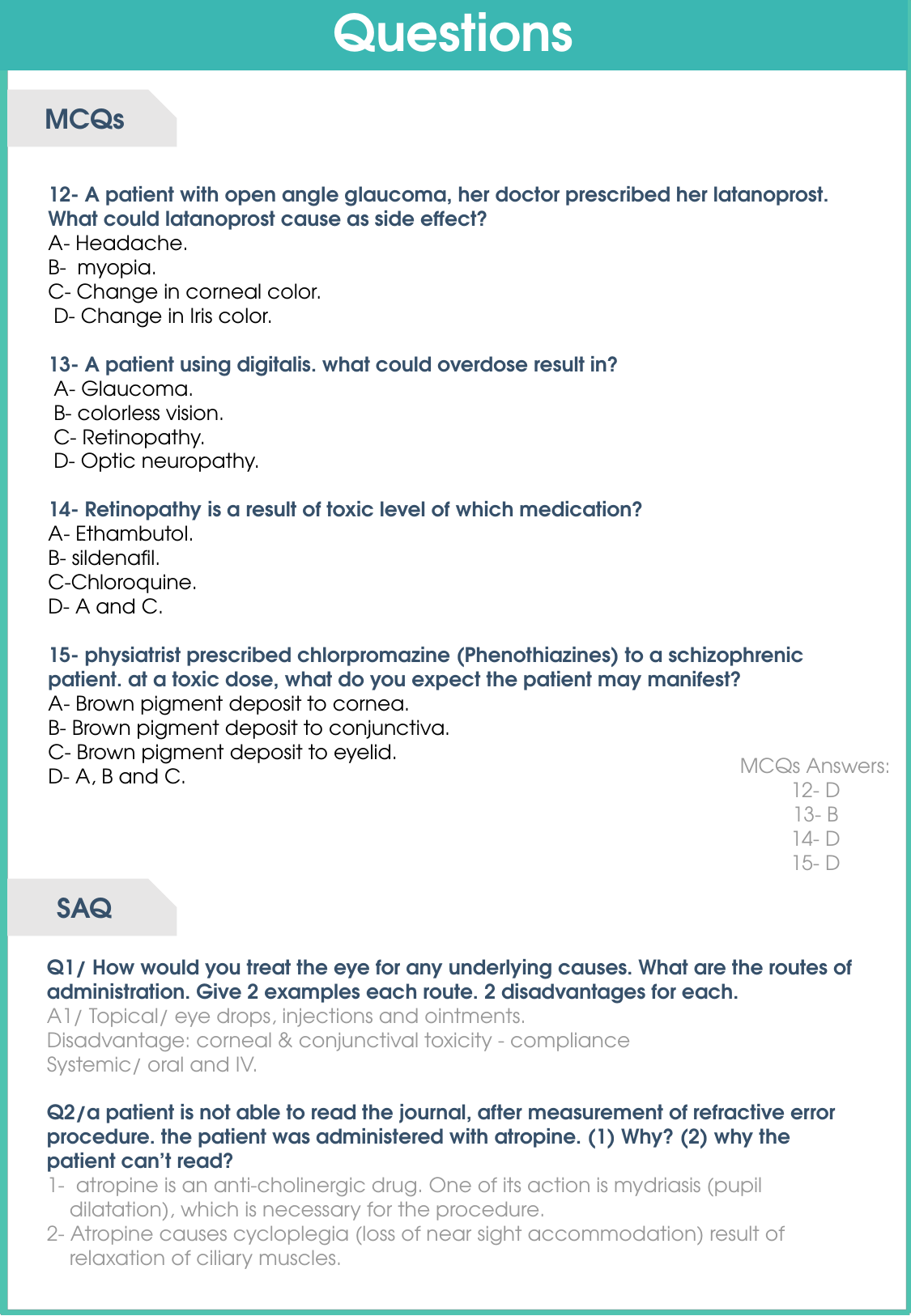

Questions
MCQs

12- A patient with open angle glaucoma, her doctor prescribed her latanoprost. What could latanoprost cause as side effect?
A- Headache.
B-  myopia.
C- Change in corneal color.
 D- Change in Iris color.

13- A patient using digitalis. what could overdose result in?
 A- Glaucoma.
 B- colorless vision.
 C- Retinopathy.
 D- Optic neuropathy.

14- Retinopathy is a result of toxic level of which medication?
A- Ethambutol.
B- sildenafil.
C-Chloroquine.
D- A and C.

15- physiatrist prescribed chlorpromazine (Phenothiazines) to a schizophrenic patient. at a toxic dose, what do you expect the patient may manifest?
A- Brown pigment deposit to cornea.
B- Brown pigment deposit to conjunctiva.
C- Brown pigment deposit to eyelid.
D- A, B and C.

MCQs Answers:
12- D
13- B
14- D
15- D
SAQ

Q1/ How would you treat the eye for any underlying causes. What are the routes of administration. Give 2 examples each route. 2 disadvantages for each.
A1/ Topical/ eye drops, injections and ointments.
Disadvantage: corneal & conjunctival toxicity - compliance
Systemic/ oral and IV.

Q2/a patient is not able to read the journal, after measurement of refractive error procedure. the patient was administered with atropine. (1) Why? (2) why the patient can’t read?
1-  atropine is an anti-cholinergic drug. One of its action is mydriasis (pupil
    dilatation), which is necessary for the procedure.
2- Atropine causes cycloplegia (loss of near sight accommodation) result of
    relaxation of ciliary muscles.